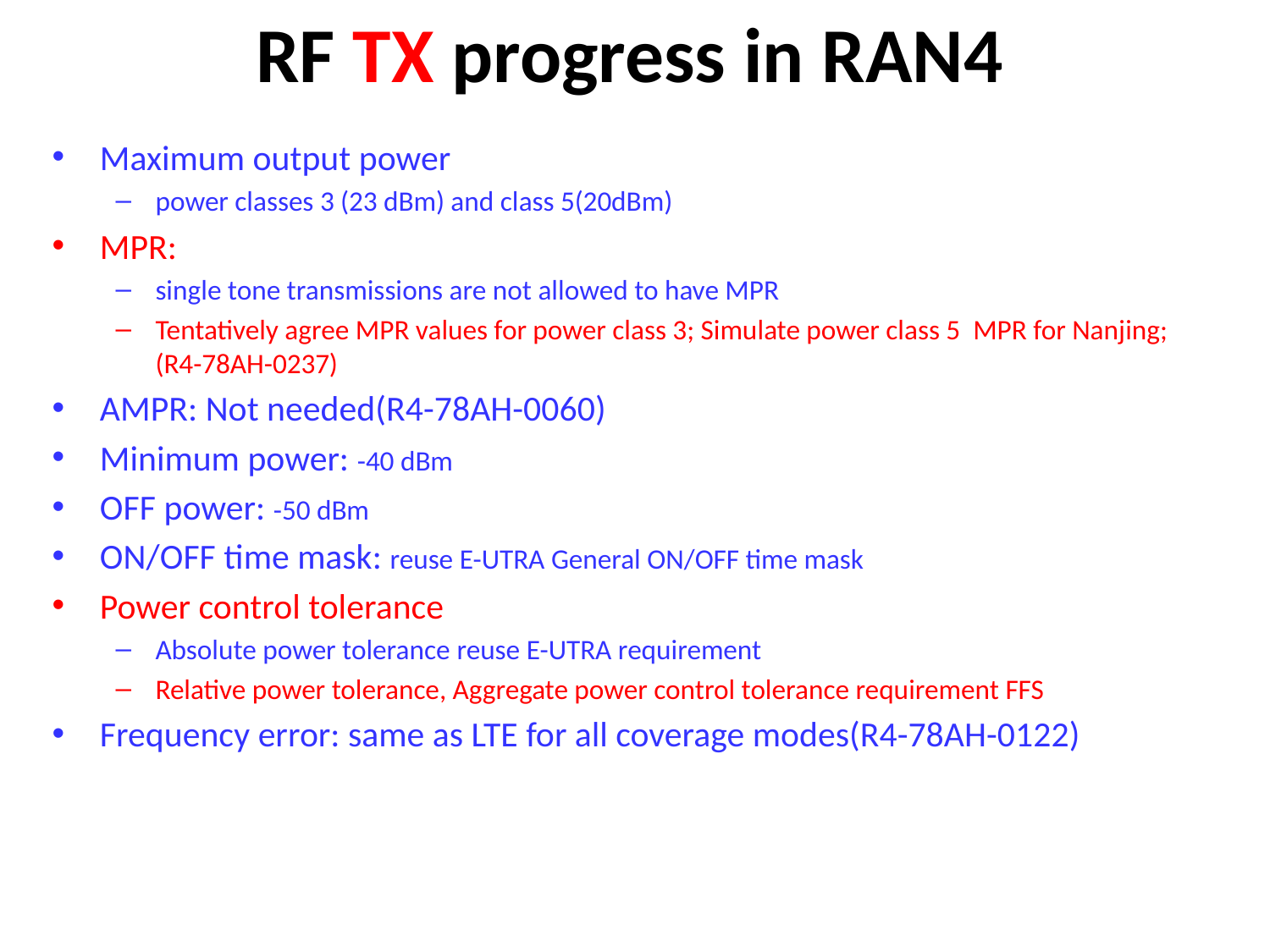

# RF TX progress in RAN4
Maximum output power
power classes 3 (23 dBm) and class 5(20dBm)
MPR:
single tone transmissions are not allowed to have MPR
Tentatively agree MPR values for power class 3; Simulate power class 5  MPR for Nanjing; (R4-78AH-0237)
AMPR: Not needed(R4-78AH-0060)
Minimum power: -40 dBm
OFF power: -50 dBm
ON/OFF time mask: reuse E-UTRA General ON/OFF time mask
Power control tolerance
Absolute power tolerance reuse E-UTRA requirement
Relative power tolerance, Aggregate power control tolerance requirement FFS
Frequency error: same as LTE for all coverage modes(R4-78AH-0122)